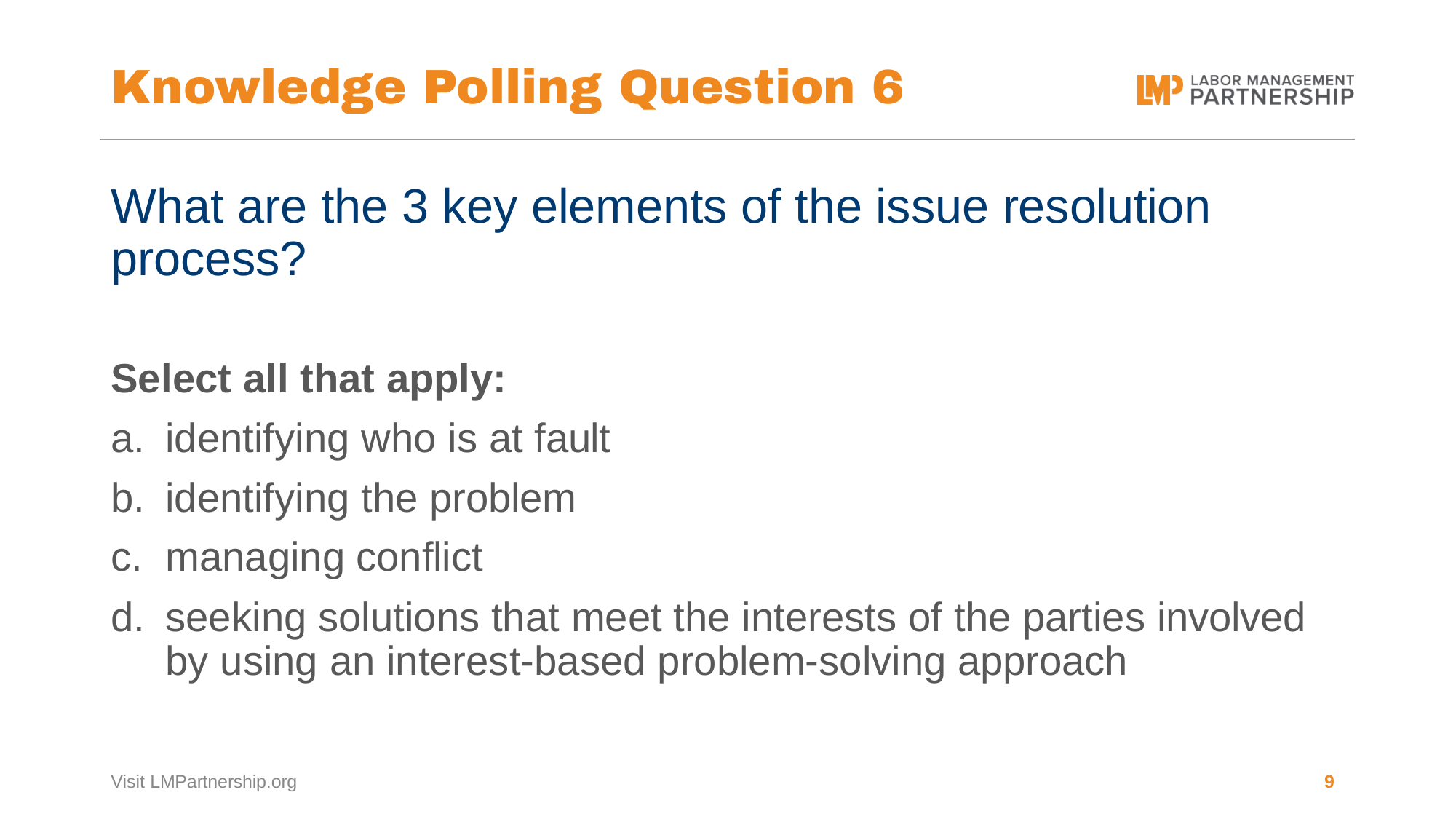

# Knowledge Polling Question 6
What are the 3 key elements of the issue resolution process?

Select all that apply:
identifying who is at fault
identifying the problem
managing conflict
seeking solutions that meet the interests of the parties involved by using an interest-based problem-solving approach
Visit LMPartnership.org
9